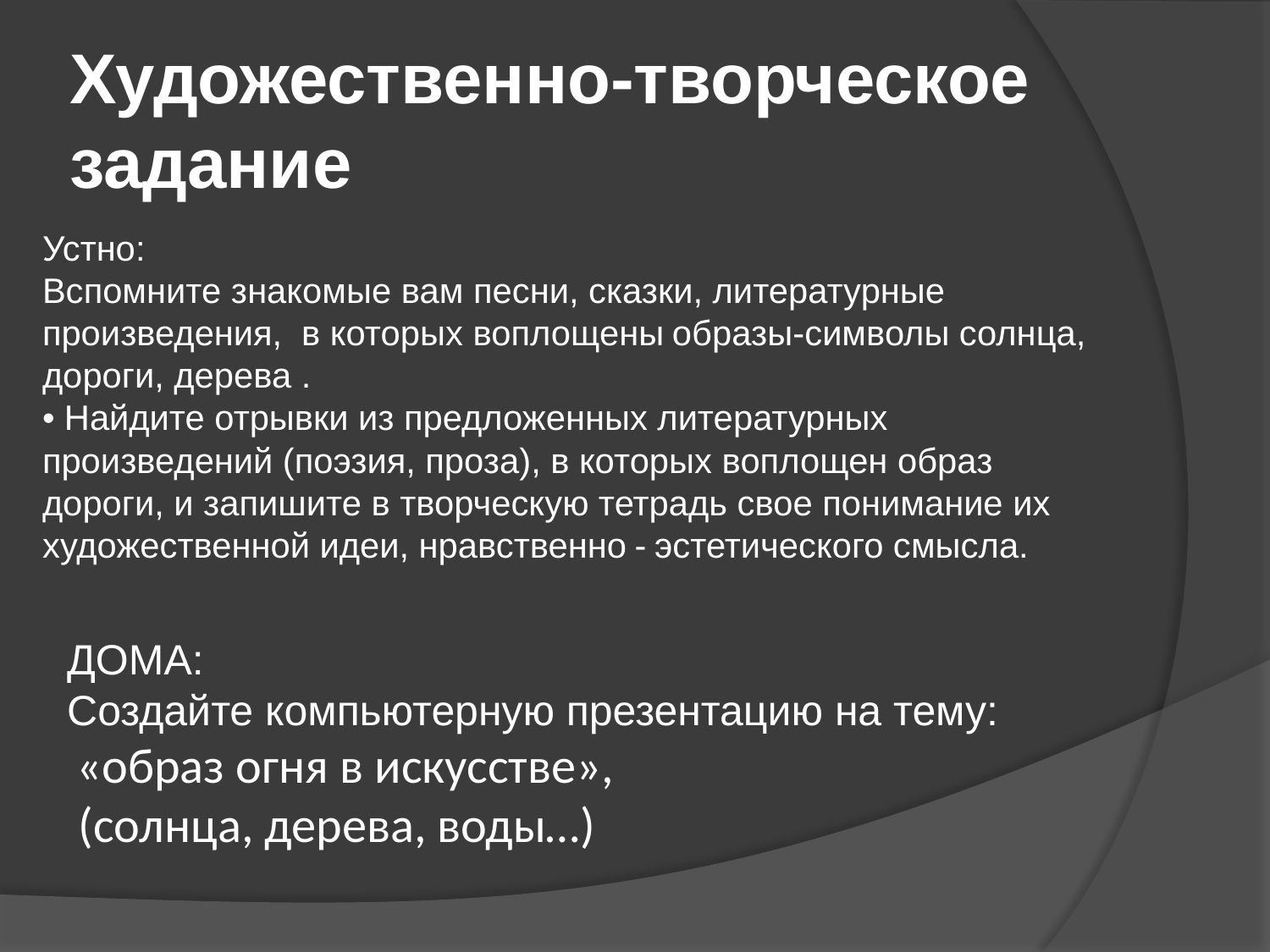

# Художественно-творческое задание
Устно:
Вспомните знакомые вам песни, сказки, литературные произведения,  в которых воплощены образы-символы солнца, дороги, дерева .
• Найдите отрывки из предложенных литературных произведений (поэзия, проза), в которых воплощен образ дороги, и запишите в творческую тетрадь свое понимание их художественной идеи, нравственно - эстетического смысла.

ДОМА:
Создайте компьютерную презентацию на тему:
 «образ огня в искусстве»,
 (солнца, дерева, воды…)